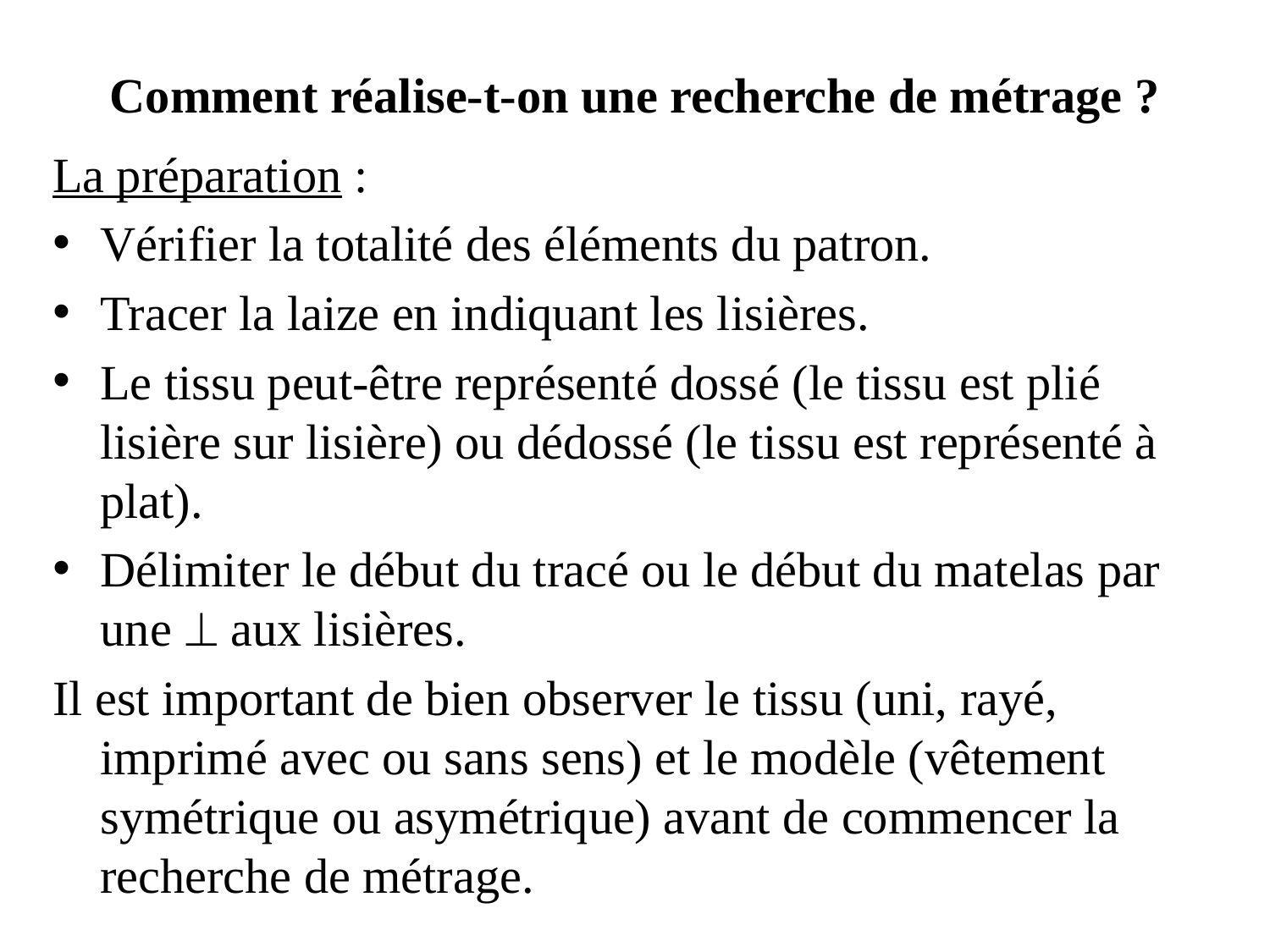

# Comment réalise-t-on une recherche de métrage ?
La préparation :
Vérifier la totalité des éléments du patron.
Tracer la laize en indiquant les lisières.
Le tissu peut-être représenté dossé (le tissu est plié lisière sur lisière) ou dédossé (le tissu est représenté à plat).
Délimiter le début du tracé ou le début du matelas par une ⊥ aux lisières.
Il est important de bien observer le tissu (uni, rayé, imprimé avec ou sans sens) et le modèle (vêtement symétrique ou asymétrique) avant de commencer la recherche de métrage.